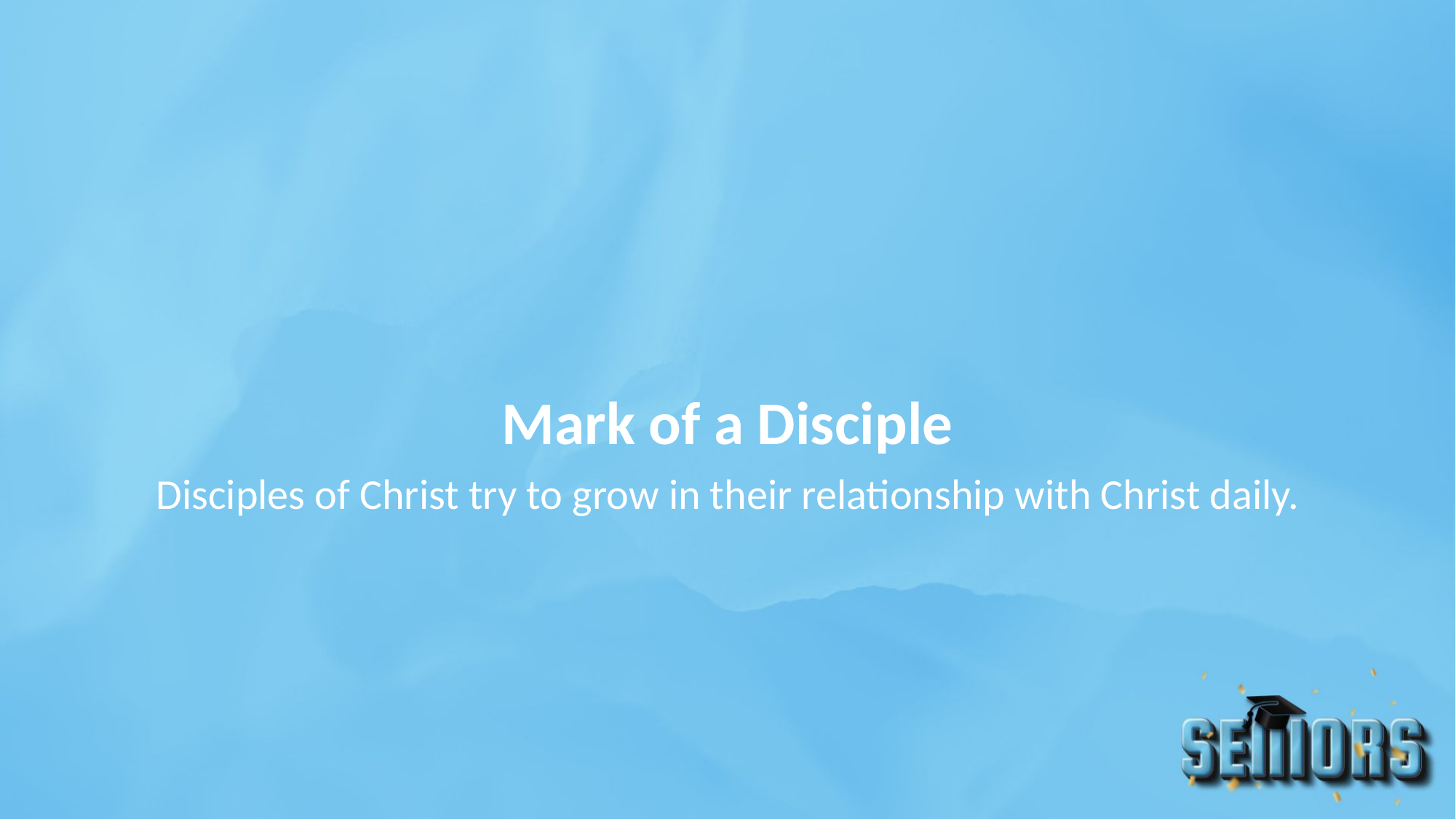

Mark of a Disciple
Disciples of Christ try to grow in their relationship with Christ daily.